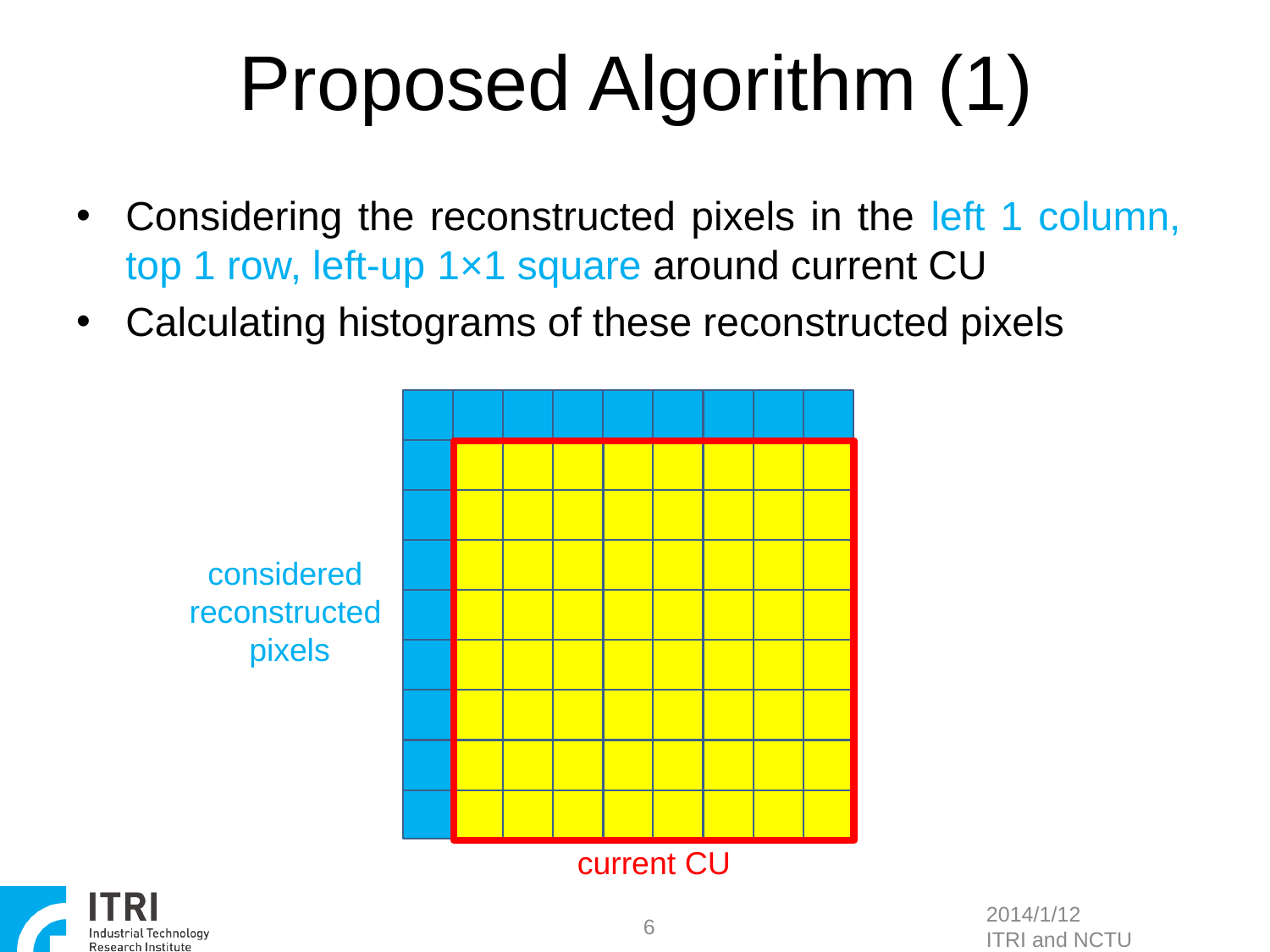

# Proposed Algorithm (1)
Considering the reconstructed pixels in the left 1 column, top 1 row, left-up 1×1 square around current CU
Calculating histograms of these reconstructed pixels

considered
reconstructed
pixels

current CU
6
2014/1/12
ITRI and NCTU